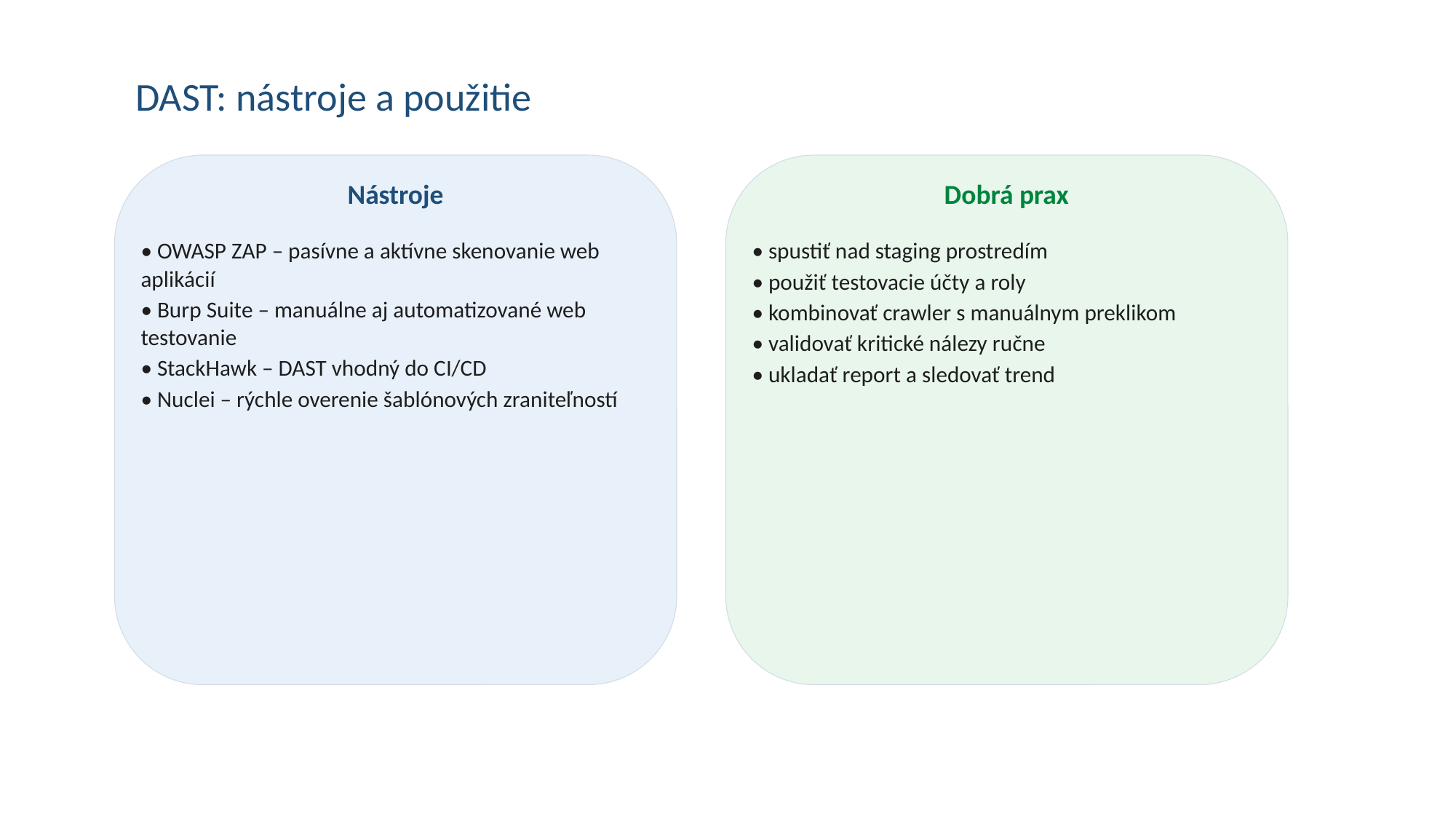

# DAST: nástroje a použitie

Nástroje
Dobrá prax
• OWASP ZAP – pasívne a aktívne skenovanie web aplikácií
• Burp Suite – manuálne aj automatizované web testovanie
• StackHawk – DAST vhodný do CI/CD
• Nuclei – rýchle overenie šablónových zraniteľností
• spustiť nad staging prostredím
• použiť testovacie účty a roly
• kombinovať crawler s manuálnym preklikom
• validovať kritické nálezy ručne
• ukladať report a sledovať trend